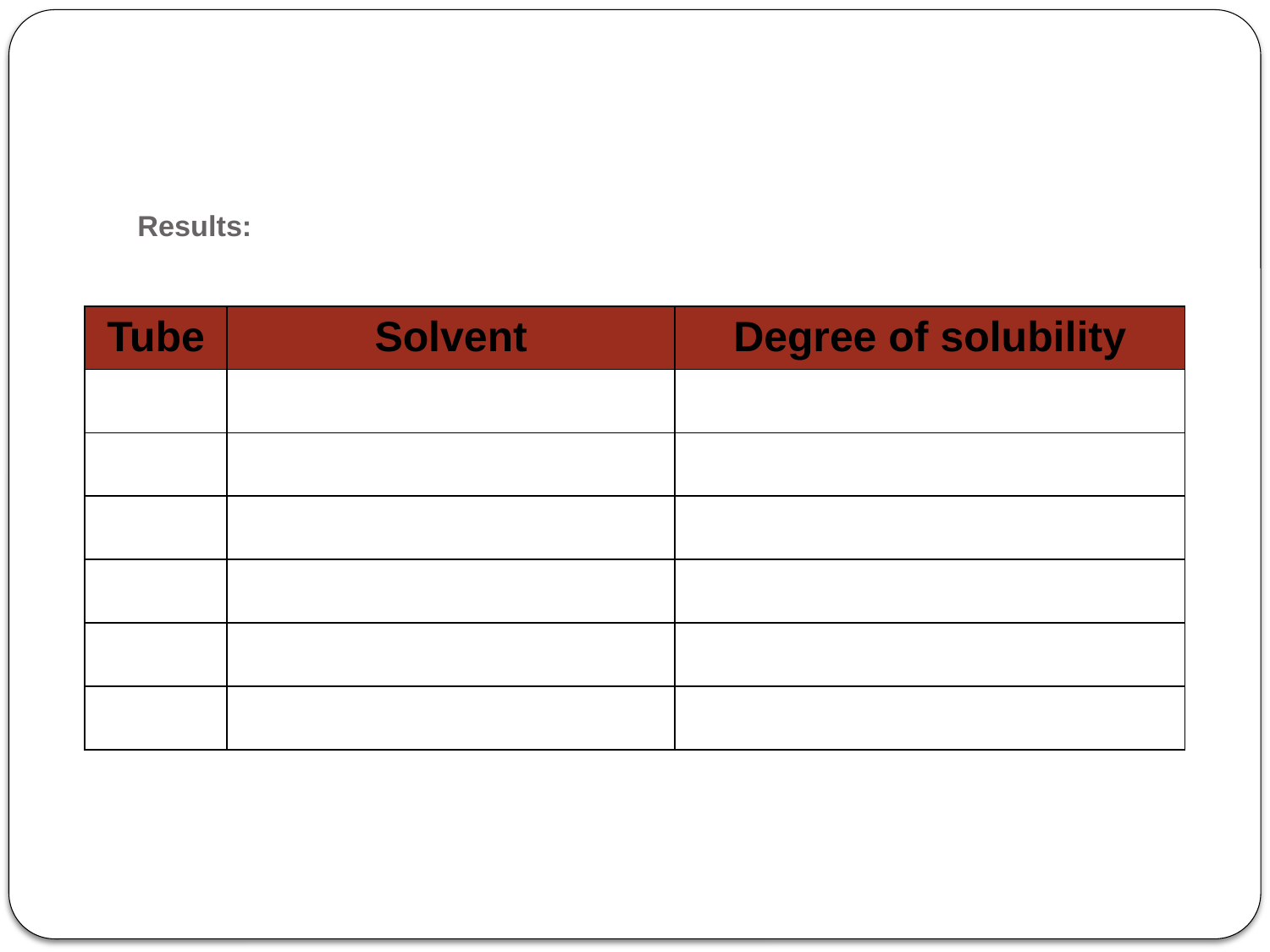

# Results:
| Tube | Solvent | Degree of solubility |
| --- | --- | --- |
|  |  |  |
|  |  |  |
|  |  |  |
|  |  |  |
|  |  |  |
|  |  |  |